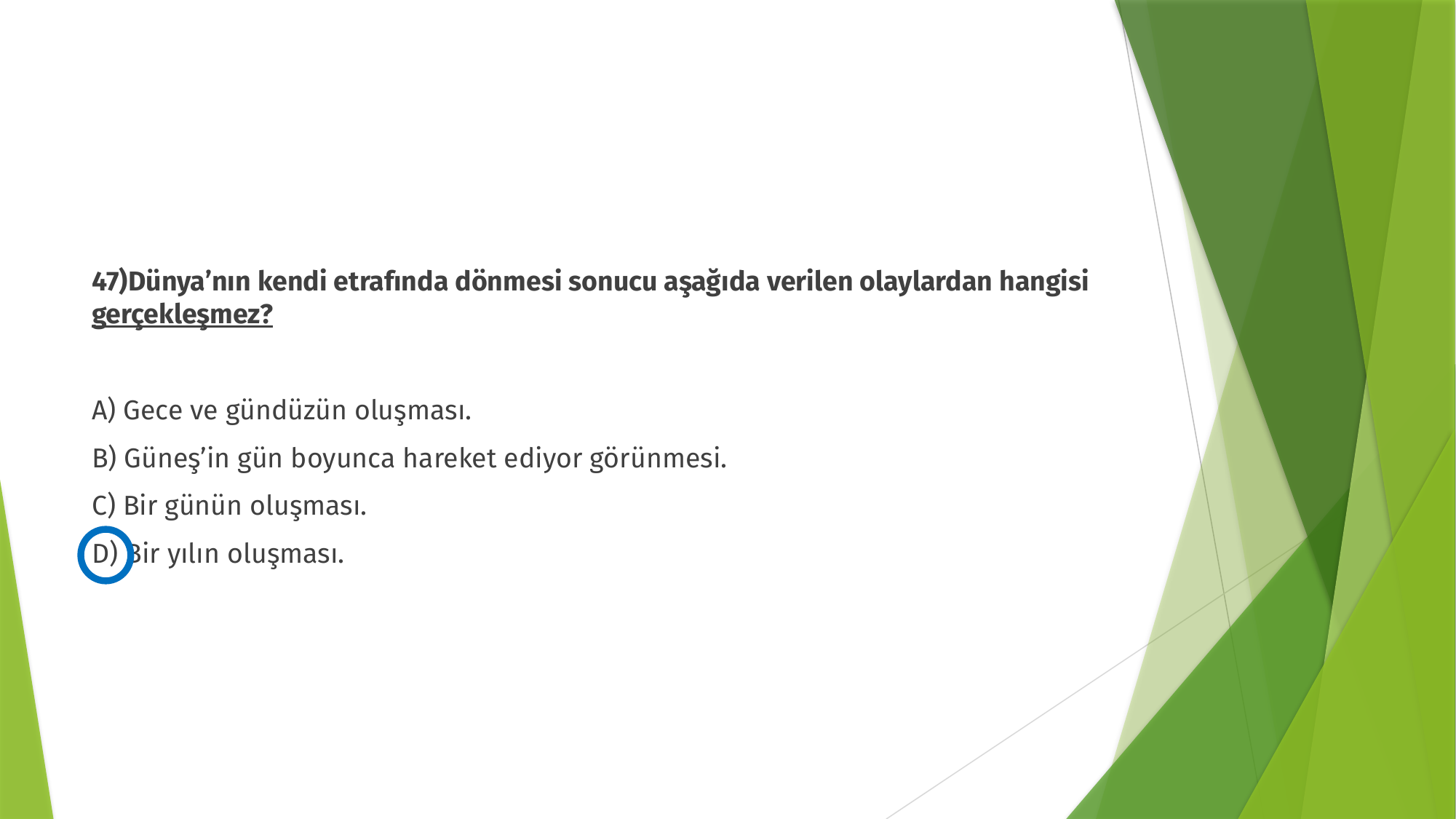

#
47)Dünya’nın kendi etrafında dönmesi sonucu aşağıda verilen olaylardan hangisi gerçekleşmez?

A) Gece ve gündüzün oluşması.
B) Güneş’in gün boyunca hareket ediyor görünmesi.
C) Bir günün oluşması.
D) Bir yılın oluşması.